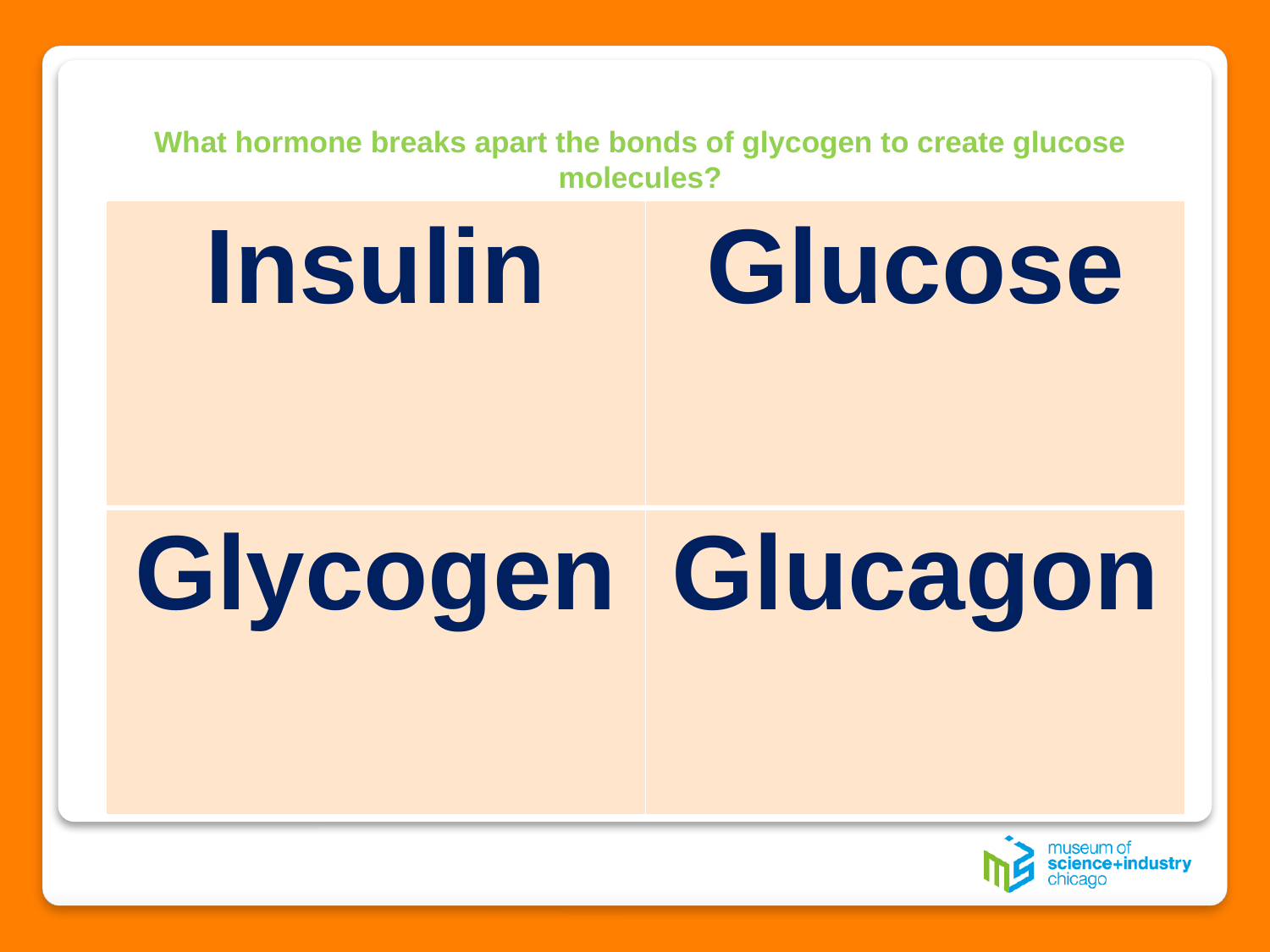

# What hormone breaks apart the bonds of glycogen to create glucose molecules?
| Insulin | Glucose |
| --- | --- |
| Glycogen | Glucagon |